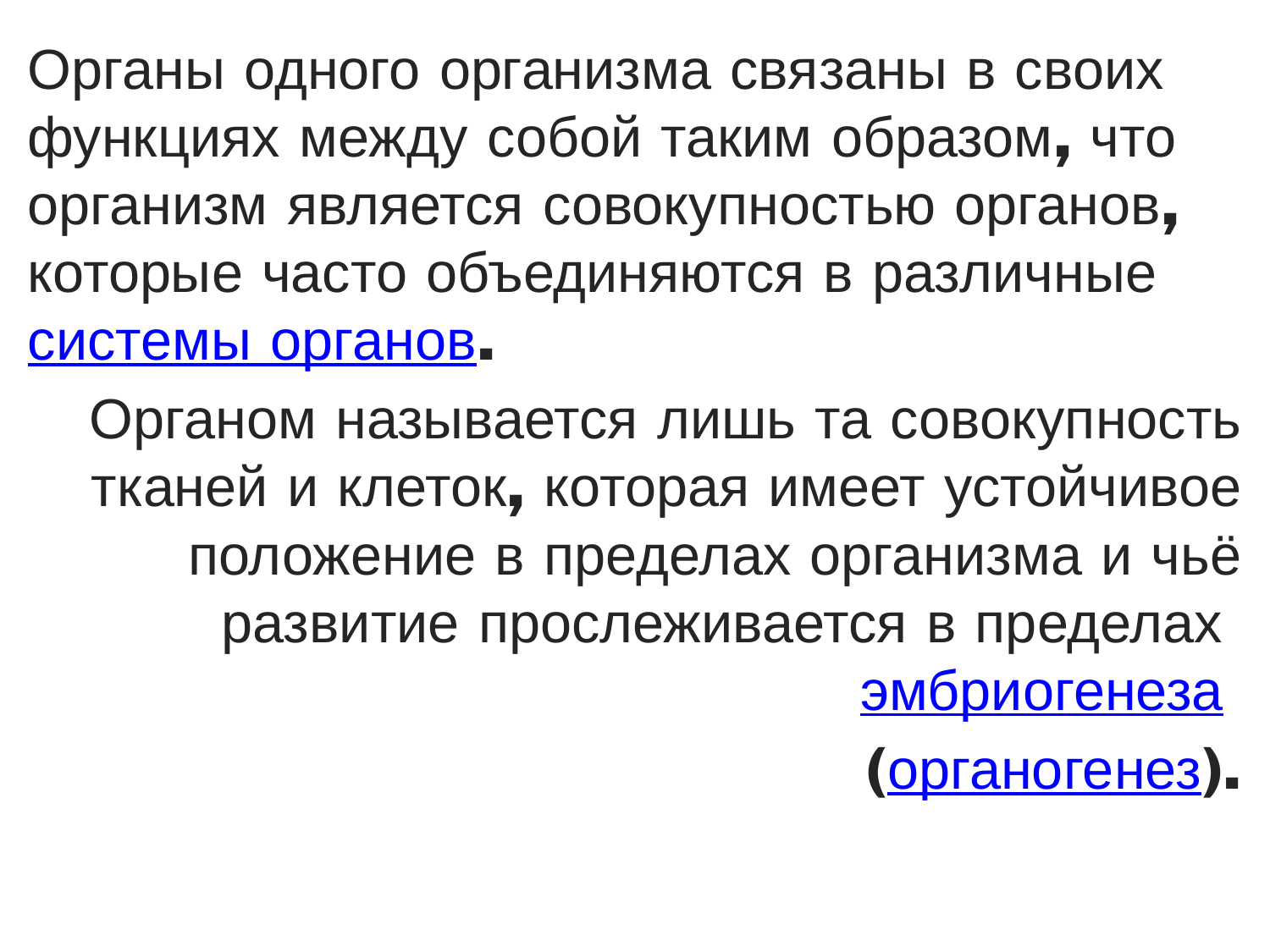

Органы одного организма связаны в своих функциях между собой таким образом, что организм является совокупностью органов, которые часто объединяются в различные системы органов.
Органом называется лишь та совокупность тканей и клеток, которая имеет устойчивое положение в пределах организма и чьё развитие прослеживается в пределах эмбриогенеза
(органогенез).

#